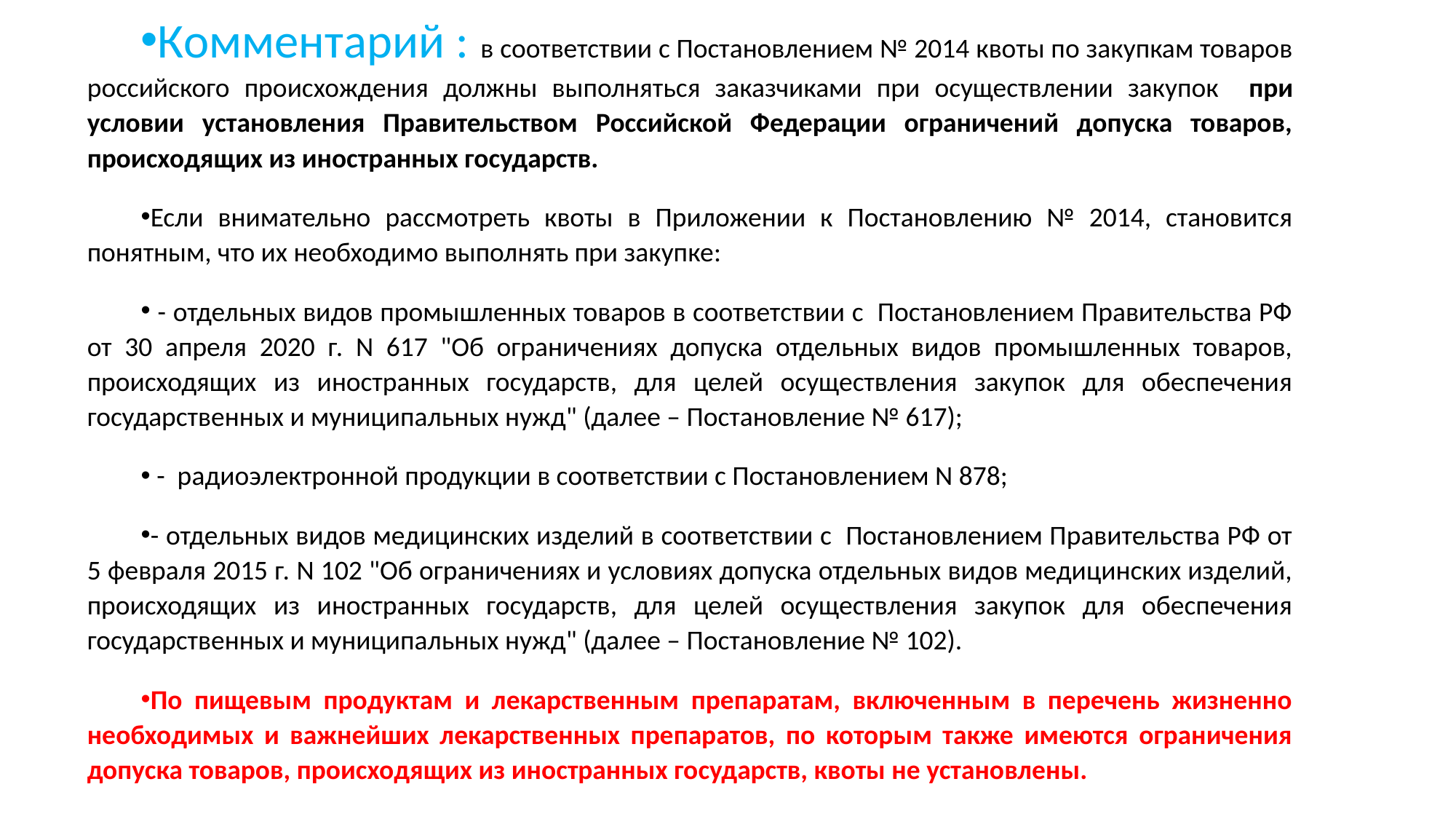

Комментарий : в соответствии с Постановлением № 2014 квоты по закупкам товаров российского происхождения должны выполняться заказчиками при осуществлении закупок  при условии установления Правительством Российской Федерации ограничений допуска товаров, происходящих из иностранных государств.
Если внимательно рассмотреть квоты в Приложении к Постановлению № 2014, становится понятным, что их необходимо выполнять при закупке:
 - отдельных видов промышленных товаров в соответствии с  Постановлением Правительства РФ от 30 апреля 2020 г. N 617 "Об ограничениях допуска отдельных видов промышленных товаров, происходящих из иностранных государств, для целей осуществления закупок для обеспечения государственных и муниципальных нужд" (далее – Постановление № 617);
 -  радиоэлектронной продукции в соответствии с Постановлением N 878;
- отдельных видов медицинских изделий в соответствии с  Постановлением Правительства РФ от 5 февраля 2015 г. N 102 "Об ограничениях и условиях допуска отдельных видов медицинских изделий, происходящих из иностранных государств, для целей осуществления закупок для обеспечения государственных и муниципальных нужд" (далее – Постановление № 102).
По пищевым продуктам и лекарственным препаратам, включенным в перечень жизненно необходимых и важнейших лекарственных препаратов, по которым также имеются ограничения допуска товаров, происходящих из иностранных государств, квоты не установлены.